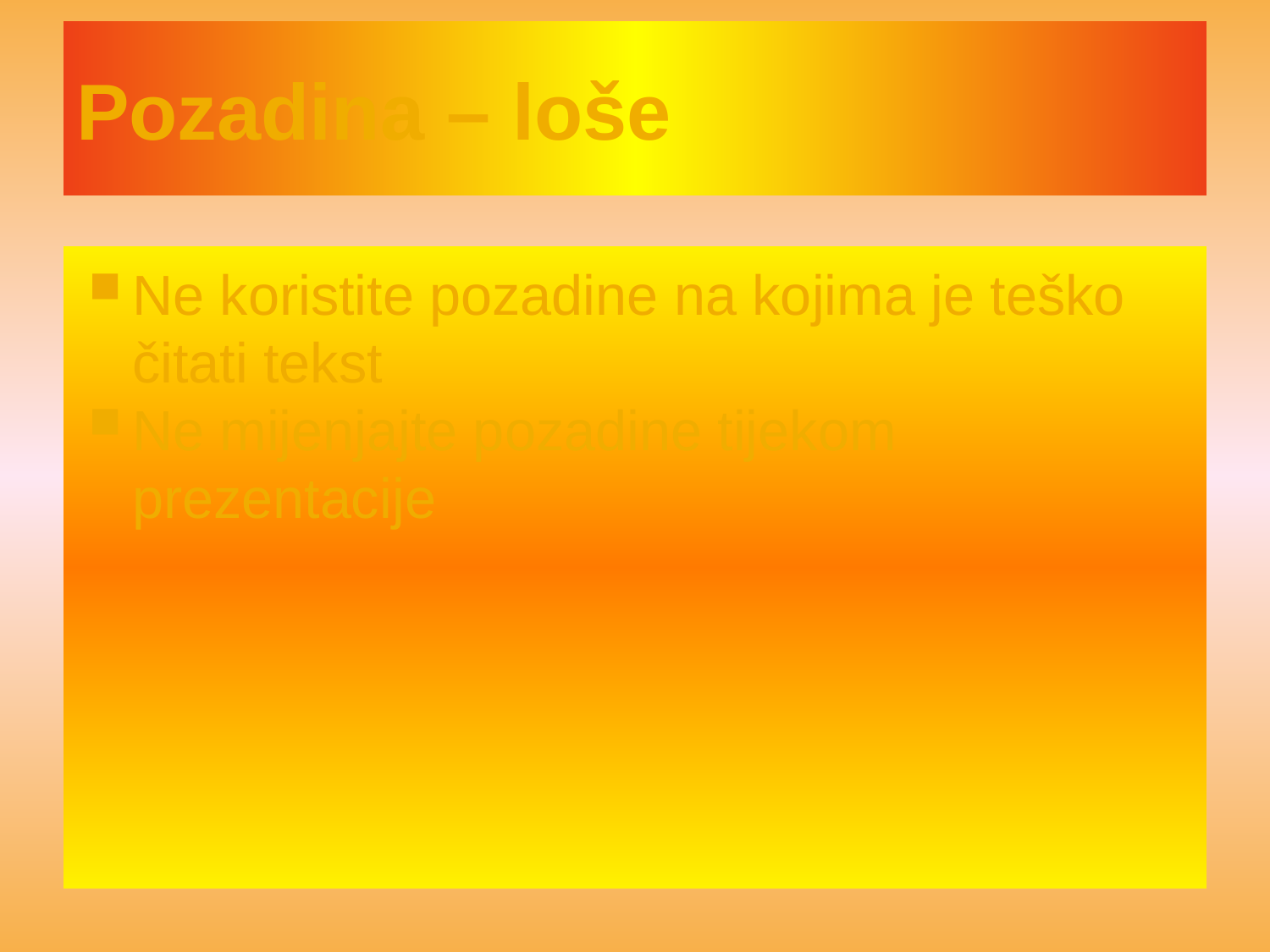

# Pozadina – loše
Ne koristite pozadine na kojima je teško čitati tekst
Ne mijenjajte pozadine tijekom prezentacije